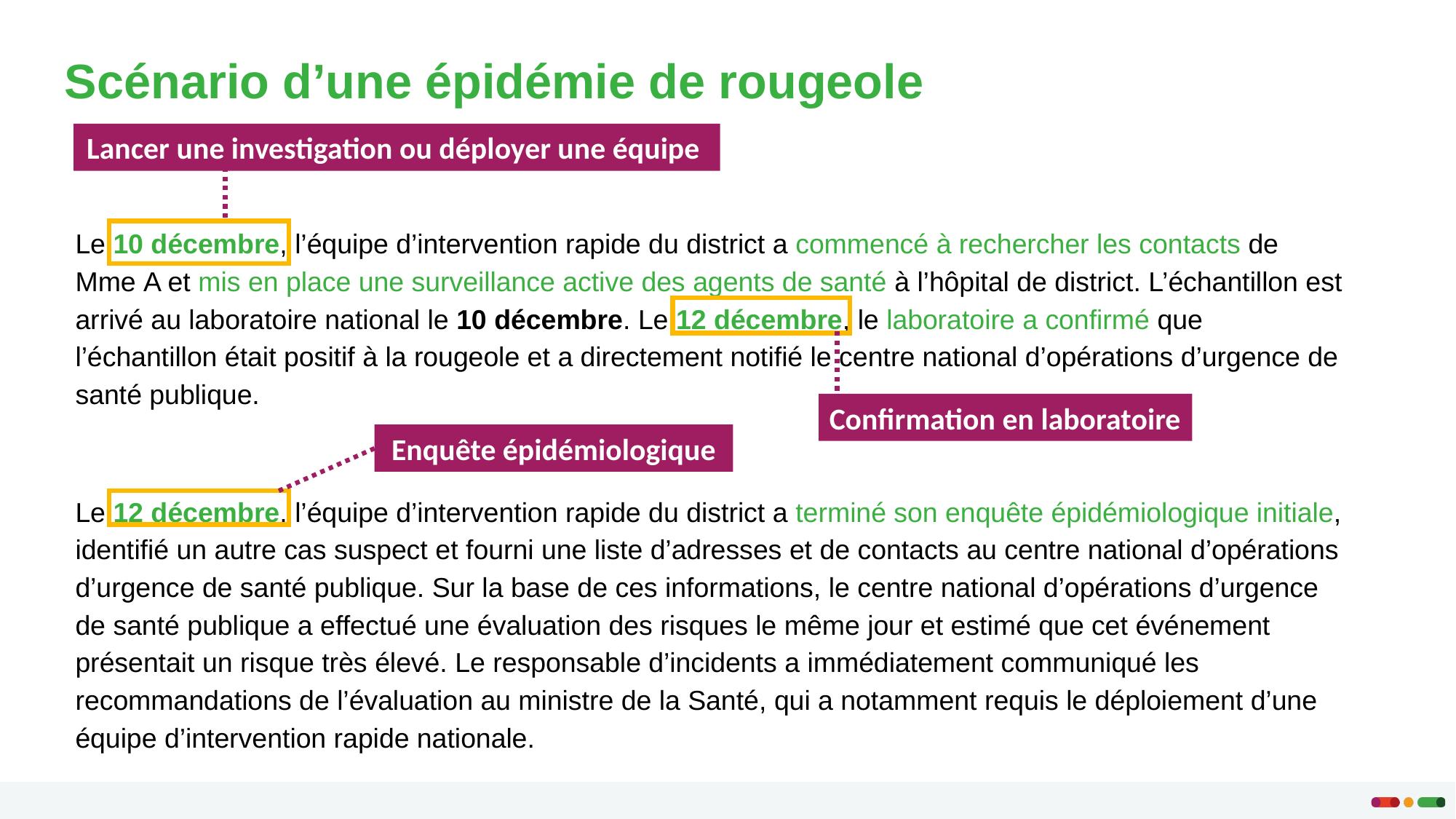

# Scénario d’une épidémie de rougeole
Lancer une investigation ou déployer une équipe
Le 10 décembre, l’équipe d’intervention rapide du district a commencé à rechercher les contacts de Mme A et mis en place une surveillance active des agents de santé à l’hôpital de district. L’échantillon est arrivé au laboratoire national le 10 décembre. Le 12 décembre, le laboratoire a confirmé que l’échantillon était positif à la rougeole et a directement notifié le centre national d’opérations d’urgence de santé publique.

Le 12 décembre, l’équipe d’intervention rapide du district a terminé son enquête épidémiologique initiale, identifié un autre cas suspect et fourni une liste d’adresses et de contacts au centre national d’opérations d’urgence de santé publique. Sur la base de ces informations, le centre national d’opérations d’urgence de santé publique a effectué une évaluation des risques le même jour et estimé que cet événement présentait un risque très élevé. Le responsable d’incidents a immédiatement communiqué les recommandations de l’évaluation au ministre de la Santé, qui a notamment requis le déploiement d’une équipe d’intervention rapide nationale.

Confirmation en laboratoire
Enquête épidémiologique